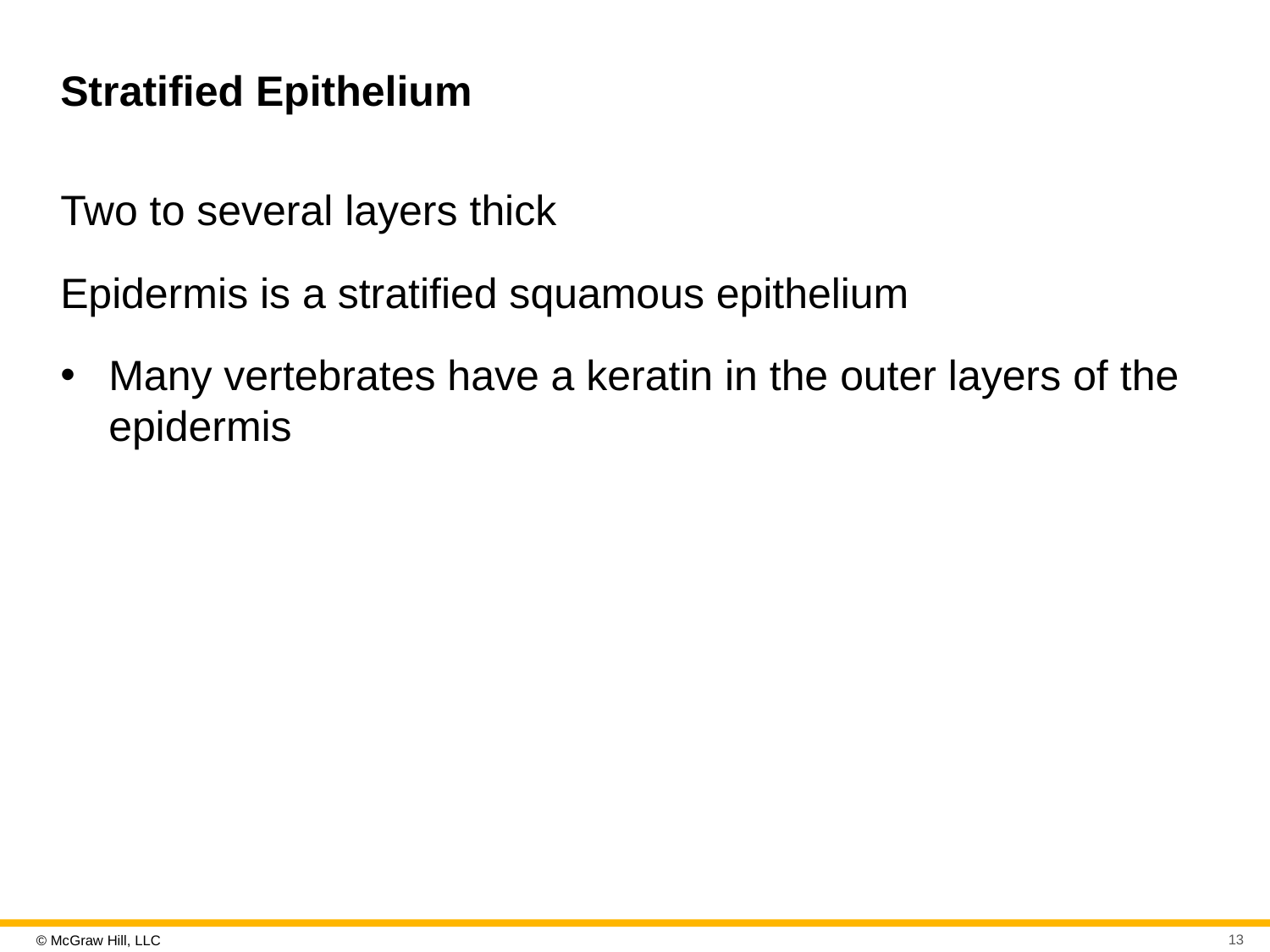

# Stratified Epithelium
Two to several layers thick
Epidermis is a stratified squamous epithelium
Many vertebrates have a keratin in the outer layers of the epidermis
13